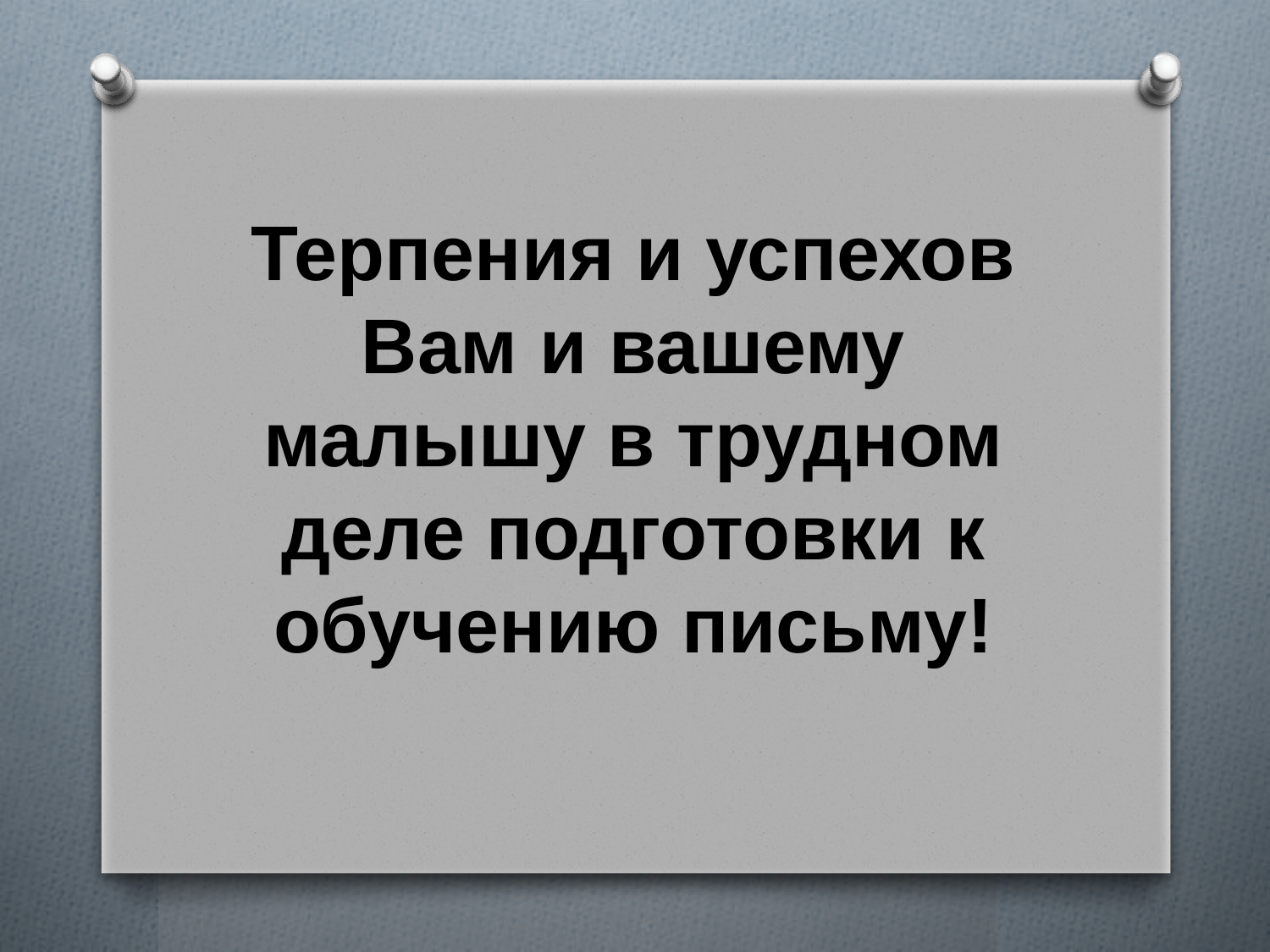

Терпения и успехов Вам и вашему малышу в трудном деле подготовки к обучению письму!